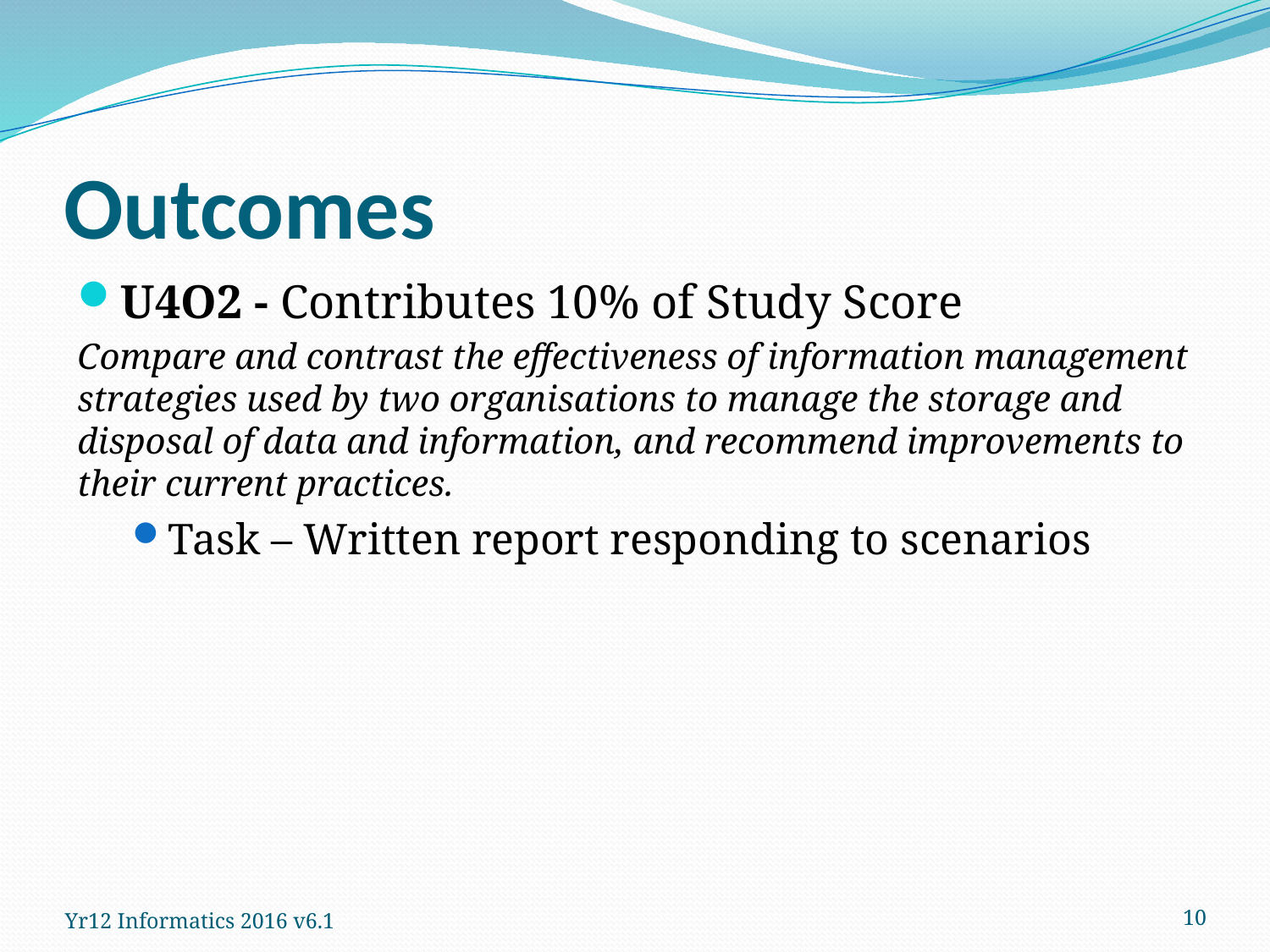

# Outcomes
U4O2 - Contributes 10% of Study Score
Compare and contrast the effectiveness of information management strategies used by two organisations to manage the storage and disposal of data and information, and recommend improvements to their current practices.
Task – Written report responding to scenarios
10
Yr12 Informatics 2016 v6.1